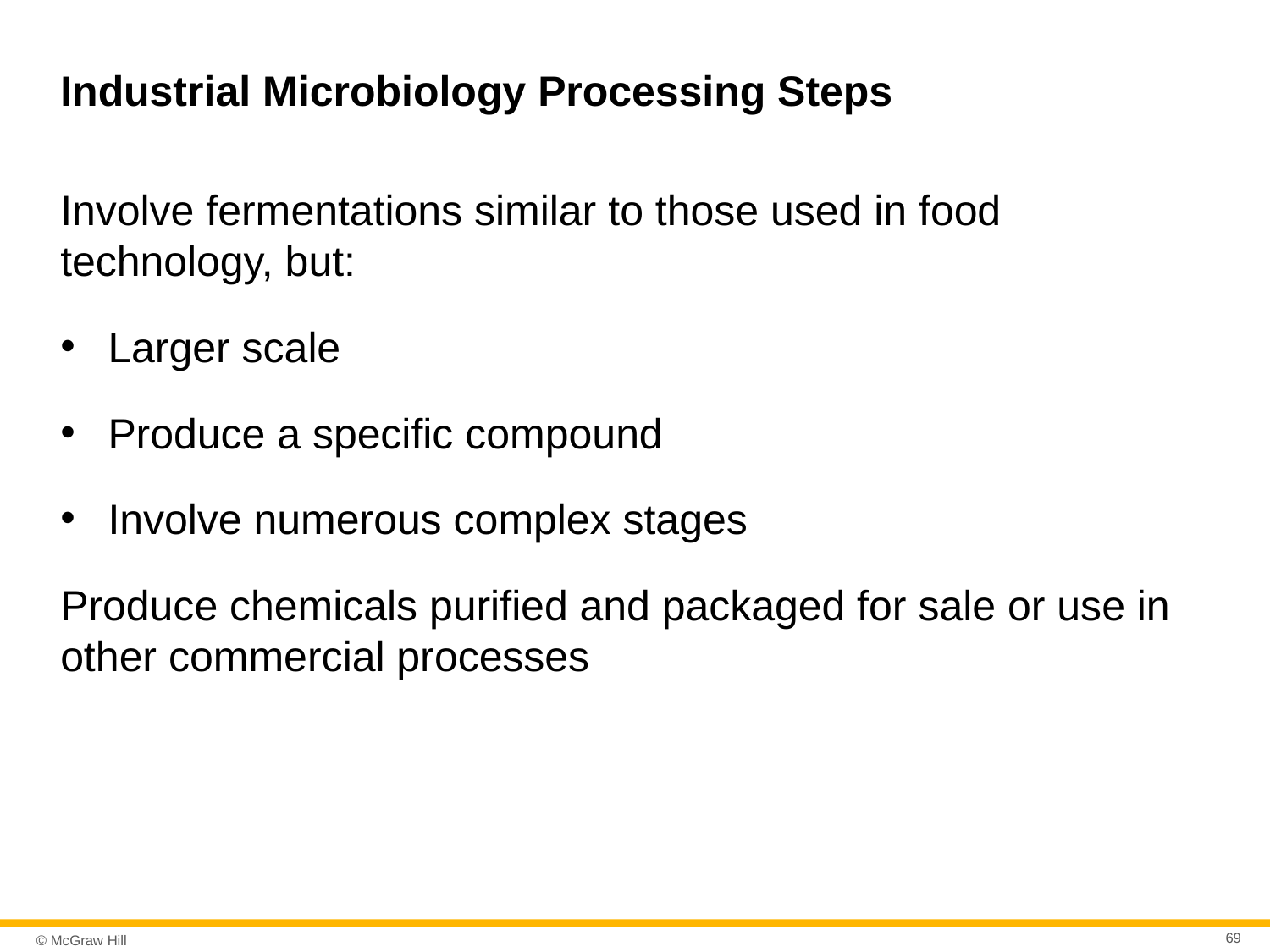

# Industrial Microbiology Processing Steps
Involve fermentations similar to those used in food technology, but:
Larger scale
Produce a specific compound
Involve numerous complex stages
Produce chemicals purified and packaged for sale or use in other commercial processes